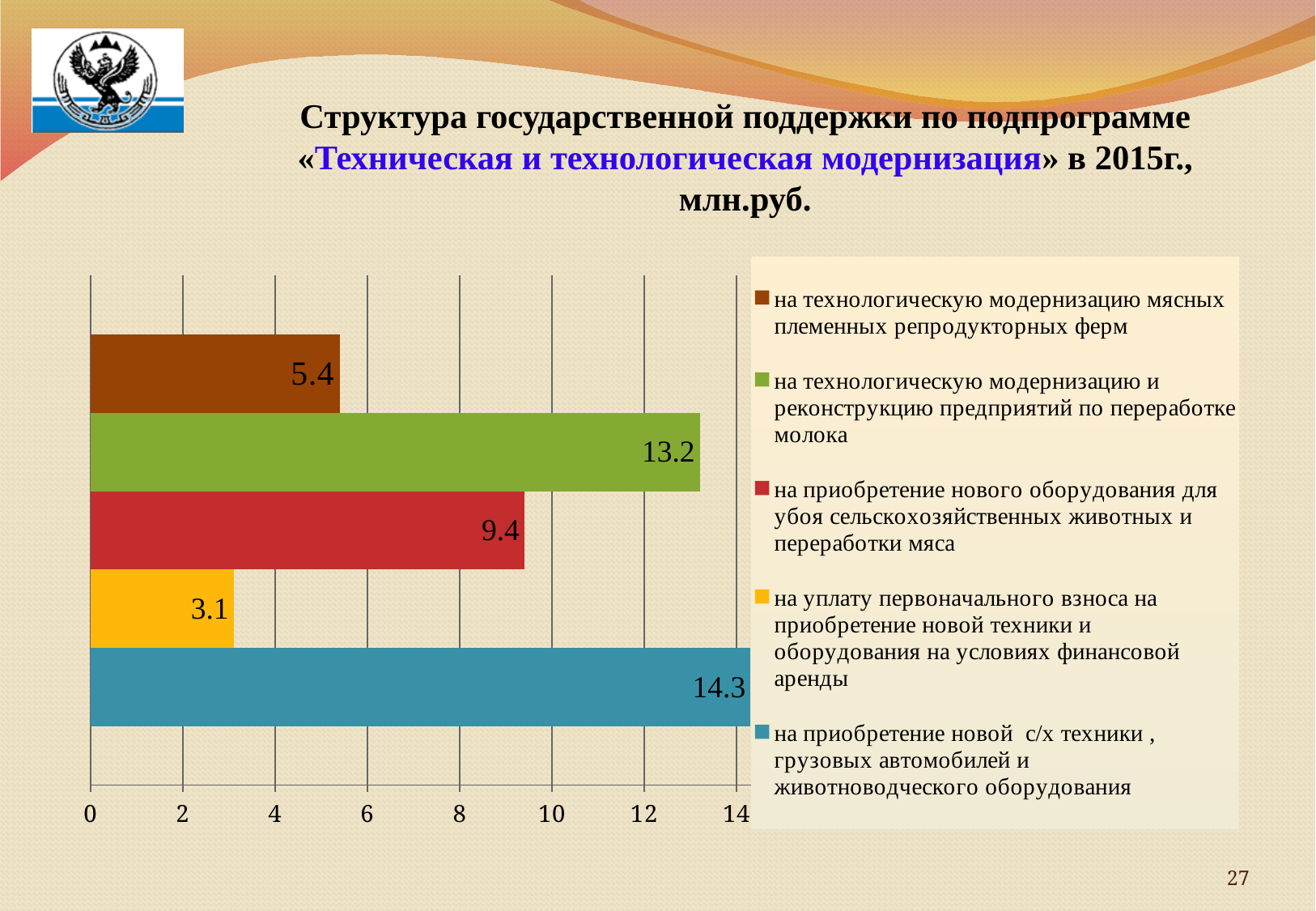

# Структура государственной поддержки по подпрограмме «Техническая и технологическая модернизация» в 2015г., млн.руб.

### Chart

| Category | на приобретение новой  с/х техники , грузовых автомобилей и  животноводческого оборудования  | на уплату первоначального взноса на приобретение новой техники и оборудования на условиях финансовой аренды | на приобретение нового оборудования для убоя сельскохозяйственных животных и переработки мяса | на технологическую модернизацию и реконструкцию предприятий по переработке молока | на технологическую модернизацию мясных племенных репродукторных ферм |
|---|---|---|---|---|---|
| Категория 1 | 14.3 | 3.1 | 9.4 | 13.2 | 5.4 |
27